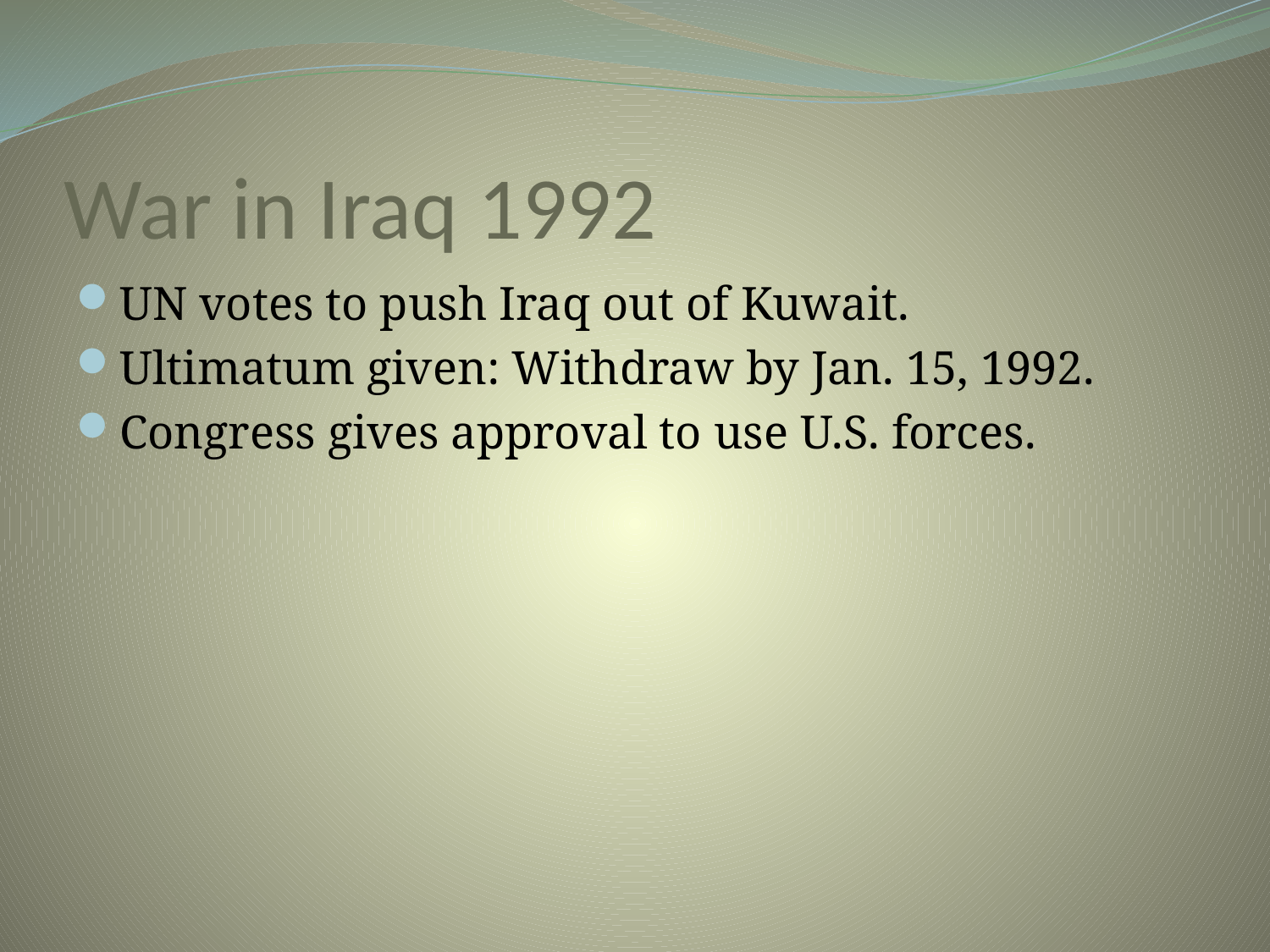

# War in Iraq 1992
UN votes to push Iraq out of Kuwait.
Ultimatum given: Withdraw by Jan. 15, 1992.
Congress gives approval to use U.S. forces.